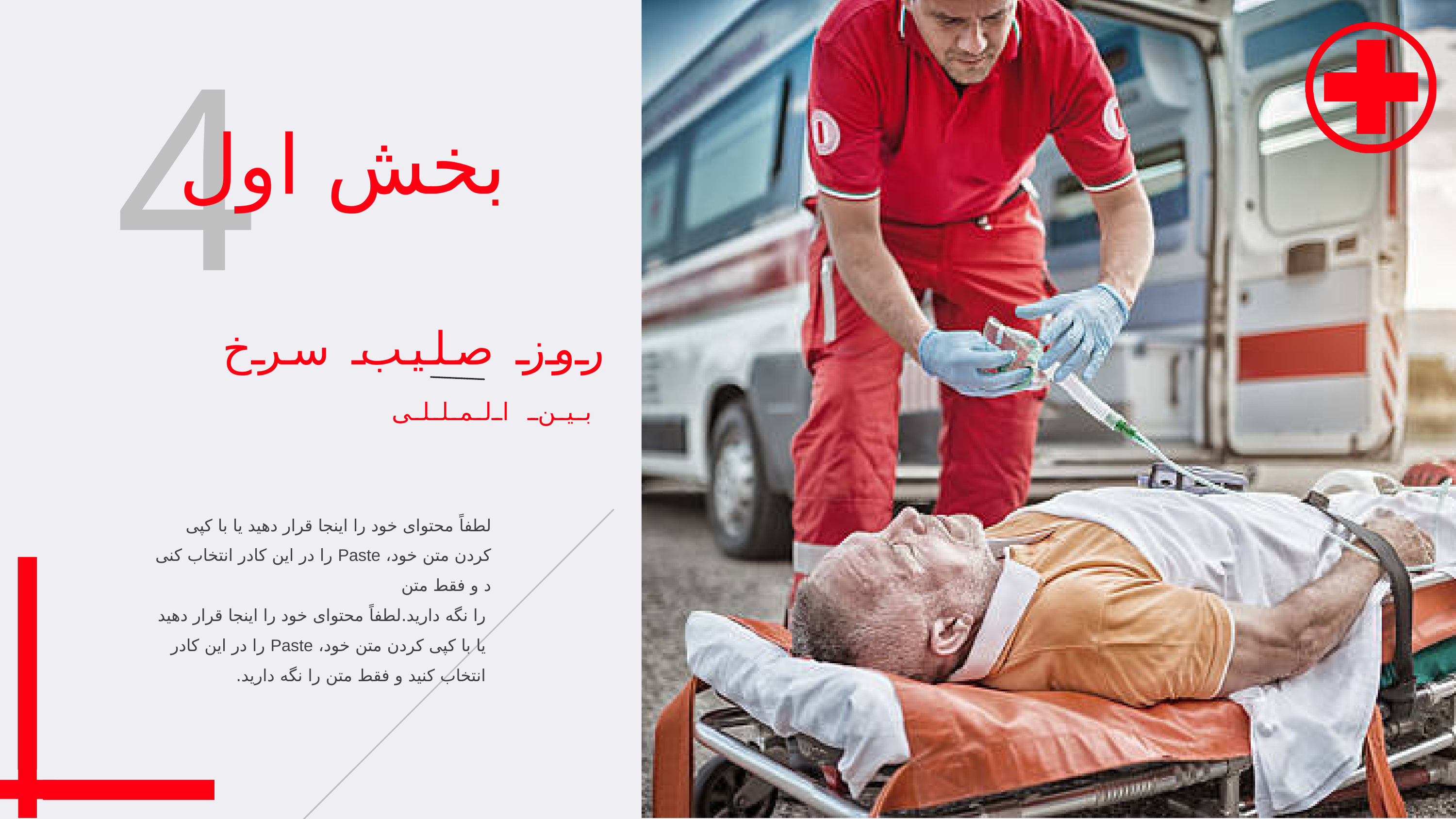

4

بخش اول
روز صلیب سرخ

بین المللی
لطفاً محتوای خود را اینجا قرار دهید یا با کپی
کردن متن خود، Paste را در این کادر انتخاب کنی
د و فقط متن
 را نگه دارید.لطفاً محتوای خود را اینجا قرار دهید
 یا با کپی کردن متن خود، Paste را در این کادر
 انتخاب کنید و فقط متن را نگه دارید.